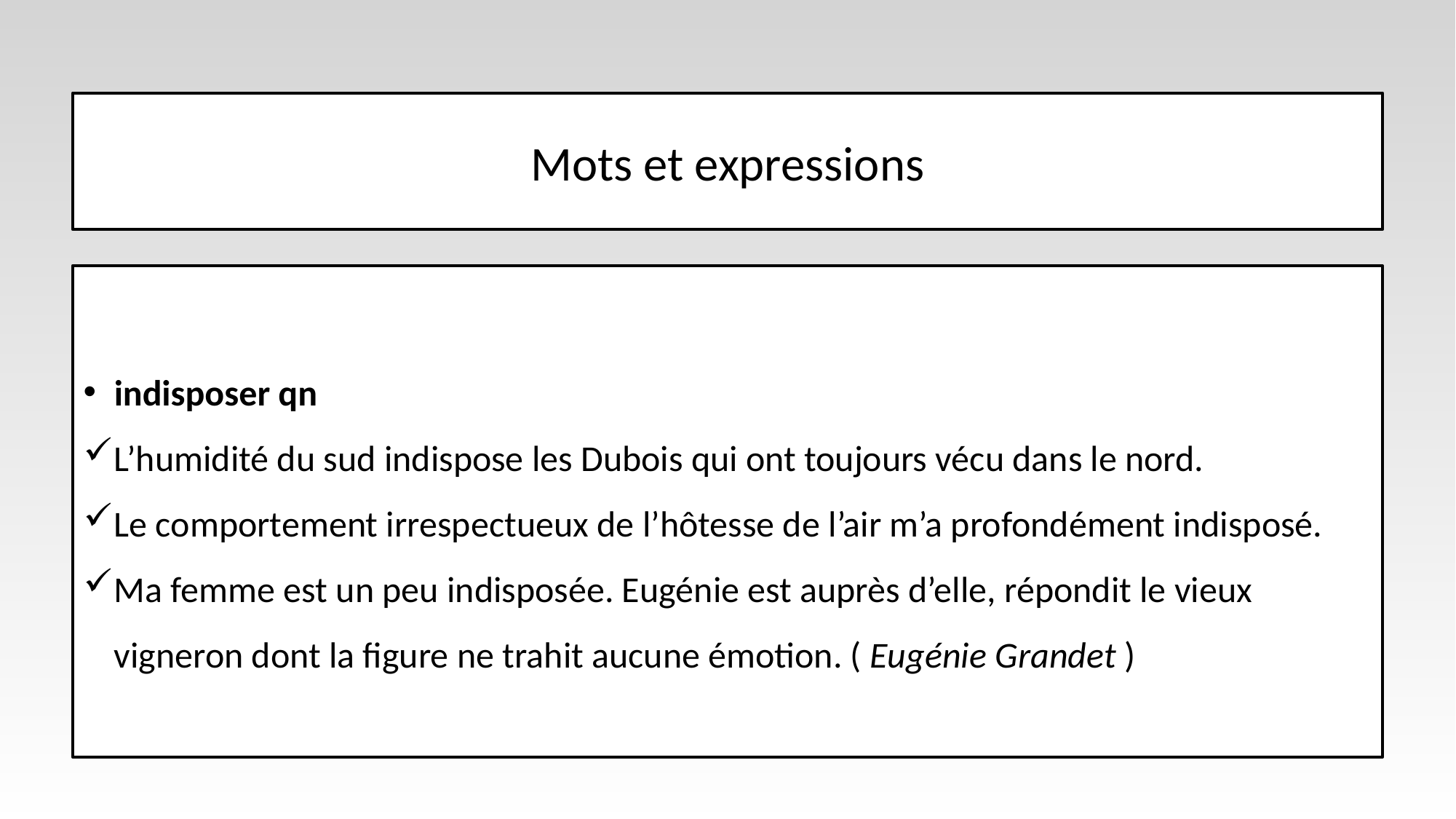

# Mots et expressions
indisposer qn
L’humidité du sud indispose les Dubois qui ont toujours vécu dans le nord.
Le comportement irrespectueux de l’hôtesse de l’air m’a profondément indisposé.
Ma femme est un peu indisposée. Eugénie est auprès d’elle, répondit le vieux vigneron dont la figure ne trahit aucune émotion. ( Eugénie Grandet )